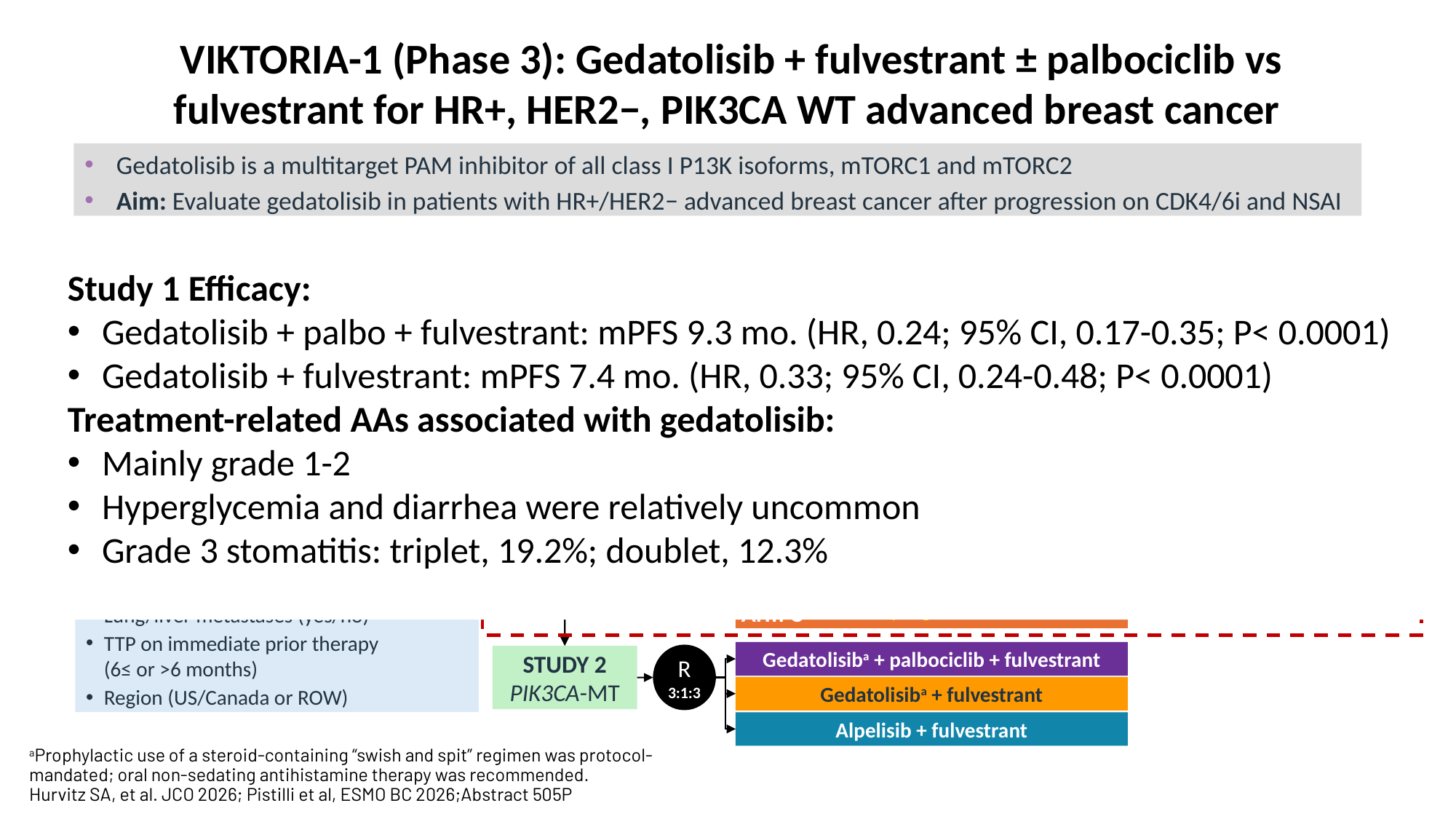

VIKTORIA-1 (Phase 3): Gedatolisib + fulvestrant ± palbociclib vs fulvestrant for HR+, HER2−­­, PIK3CA WT advanced breast cancer
Gedatolisib is a multitarget PAM inhibitor of all class I P13K isoforms, mTORC1 and mTORC2
Aim: Evaluate gedatolisib in patients with HR+/HER2− advanced breast cancer after progression on CDK4/6i and NSAI

Study 1 Efficacy:
Gedatolisib + palbo + fulvestrant: mPFS 9.3 mo. (HR, 0.24; 95% CI, 0.17-0.35; P< 0.0001)
Gedatolisib + fulvestrant: mPFS 7.4 mo. (HR, 0.33; 95% CI, 0.24-0.48; P< 0.0001)
Treatment-related AAs associated with gedatolisib:
Mainly grade 1-2
Hyperglycemia and diarrhea were relatively uncommon
Grade 3 stomatitis: triplet, 19.2%; doublet, 12.3%

Gedatolisib 180 mg IV QW
(3 weeks on, 1 week off)
+ palbociclib 125 mg QD
(21 days on, 7 days off)
+ fulvestrant 500 mg
(cycle 1: days 1 & 15, then Q4W)
Primary endpoint:
PFS (BICR):
Arm A vs Arm C;
Arm B vs Arm C
Secondary endpoints:
OS
Response
Safety
QOL
Key eligibility
HR+/HER2− ABC
Pre- & postmenopausal women & men
Progression on/after CDK4/6i + NSAI
≤2 lines of prior ET for ABC
Measurable disease, RECIST v1.1
Screening result for PIK3CA status
No T2DM with HbA1c >6.4% or T1DM
No prior mTORi, PI3Ki, or AKTi
No prior chemotherapy for ABC
Arm A
R
1:1:1
STUDY 1
PIK3CA-WT
Gedatolisib 180 mg IV QW
(3 weeks on, 1 week off)
+ fulvestrant 500 mg
(same schedule)
N=392
Arm B
Fulvestrant 500 mg
(cycle 1: days 1 & 15, then Q4W)
Optional crossover to Arm A or Arm B
at progression
Assign
Stratification factors
Lung/liver metastases (yes/no)
TTP on immediate prior therapy
(6≤ or >6 months)
Region (US/Canada or ROW)
Arm C
Gedatolisiba + palbociclib + fulvestrant
R
3:1:3
STUDY 2
PIK3CA-MT
Gedatolisiba + fulvestrant
Alpelisib + fulvestrant
aProphylactic use of a steroid-containing “swish and spit” regimen was protocol-mandated; oral non-sedating antihistamine therapy was recommended.
Hurvitz SA, et al. JCO 2026; Pistilli et al, ESMO BC 2026;Abstract 505P